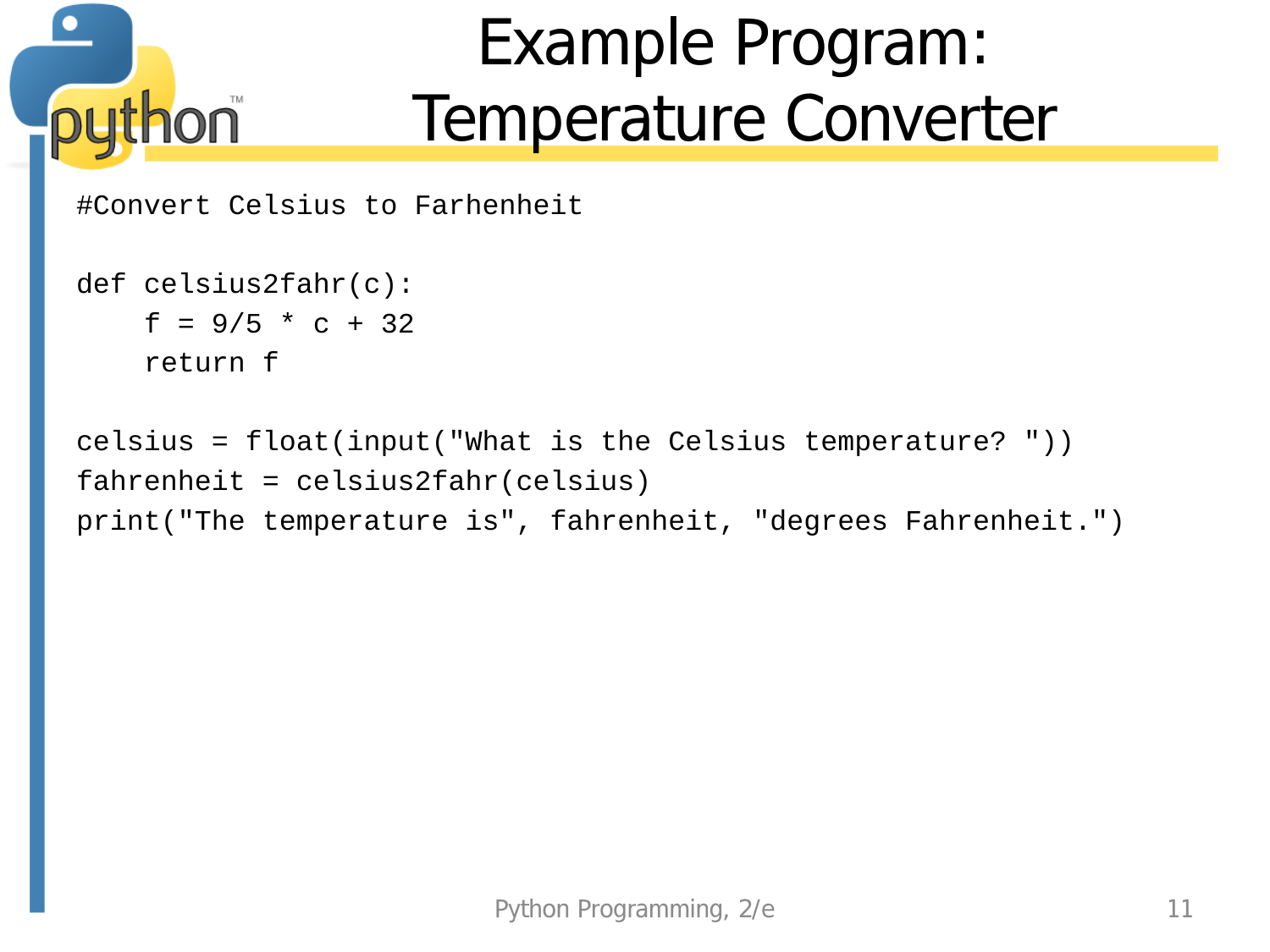

# Example Program: Temperature Converter
#Convert Celsius to Farhenheit

def celsius2fahr(c):
    f = 9/5 * c + 32
    return f

celsius = float(input("What is the Celsius temperature? "))
fahrenheit = celsius2fahr(celsius)
print("The temperature is", fahrenheit, "degrees Fahrenheit.")
Python Programming, 2/e
11